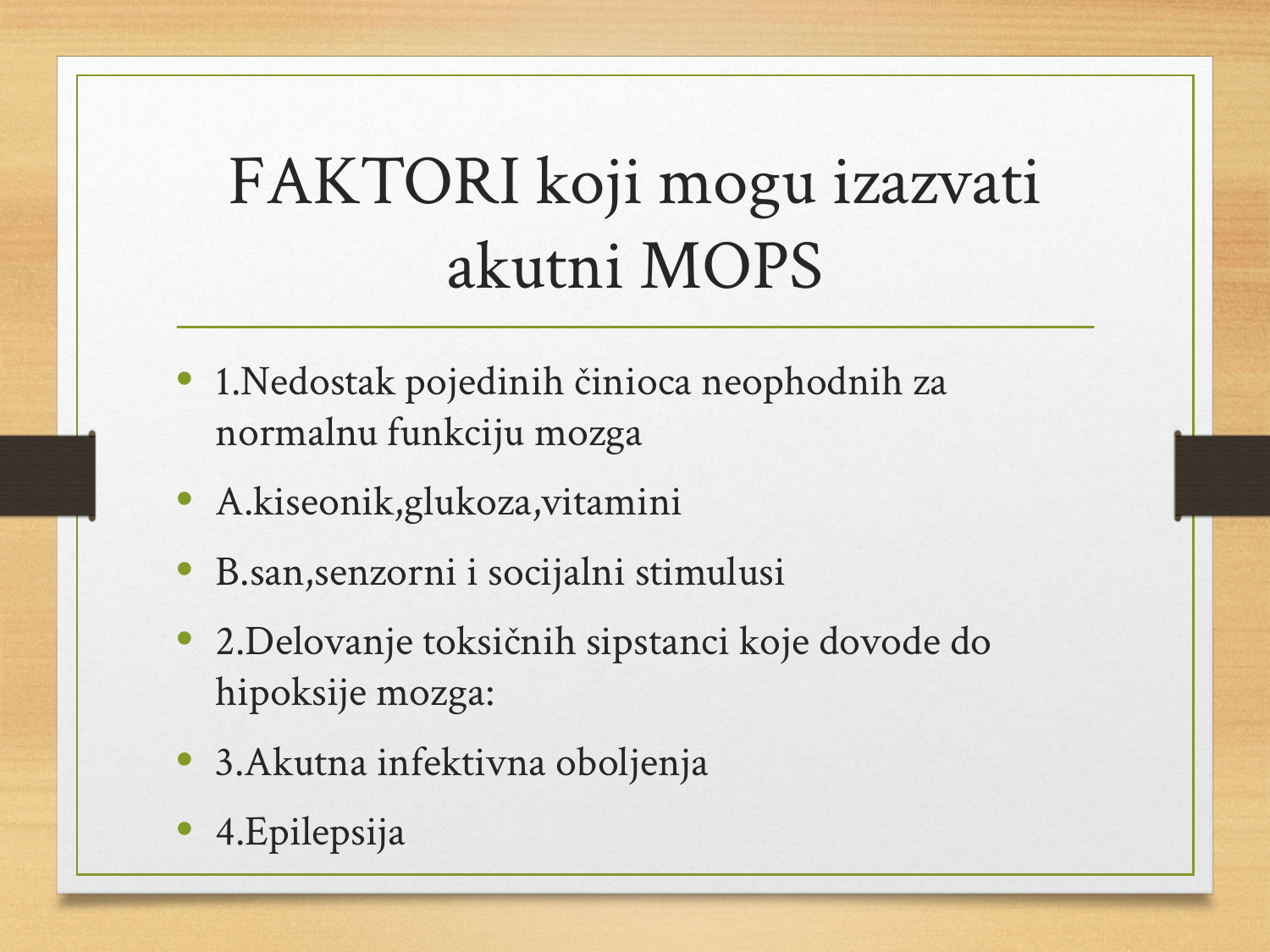

# FAKTORI koji mogu izazvati akutni MOPS
1.Nedostak pojedinih činioca neophodnih za normalnu funkciju mozga
A.kiseonik,glukoza,vitamini
B.san,senzorni i socijalni stimulusi
2.Delovanje toksičnih sipstanci koje dovode do hipoksije mozga:
3.Akutna infektivna oboljenja
4.Epilepsija